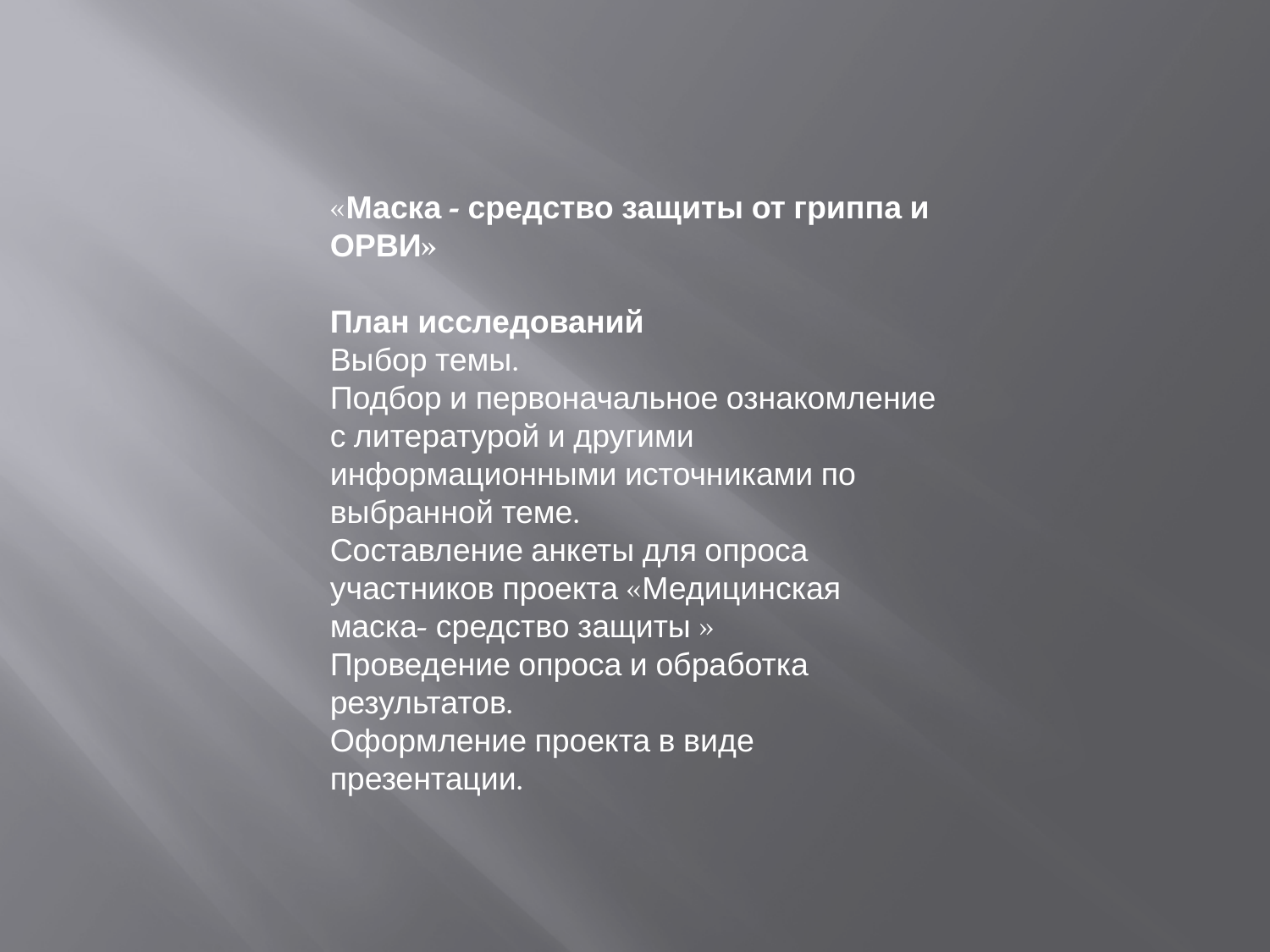

«Маска - средство защиты от гриппа и ОРВИ»

План исследований
Выбор темы.
Подбор и первоначальное ознакомление с литературой и другими информационными источниками по выбранной теме.
Составление анкеты для опроса участников проекта «Медицинская маска- средство защиты »
Проведение опроса и обработка результатов.
Оформление проекта в виде презентации.